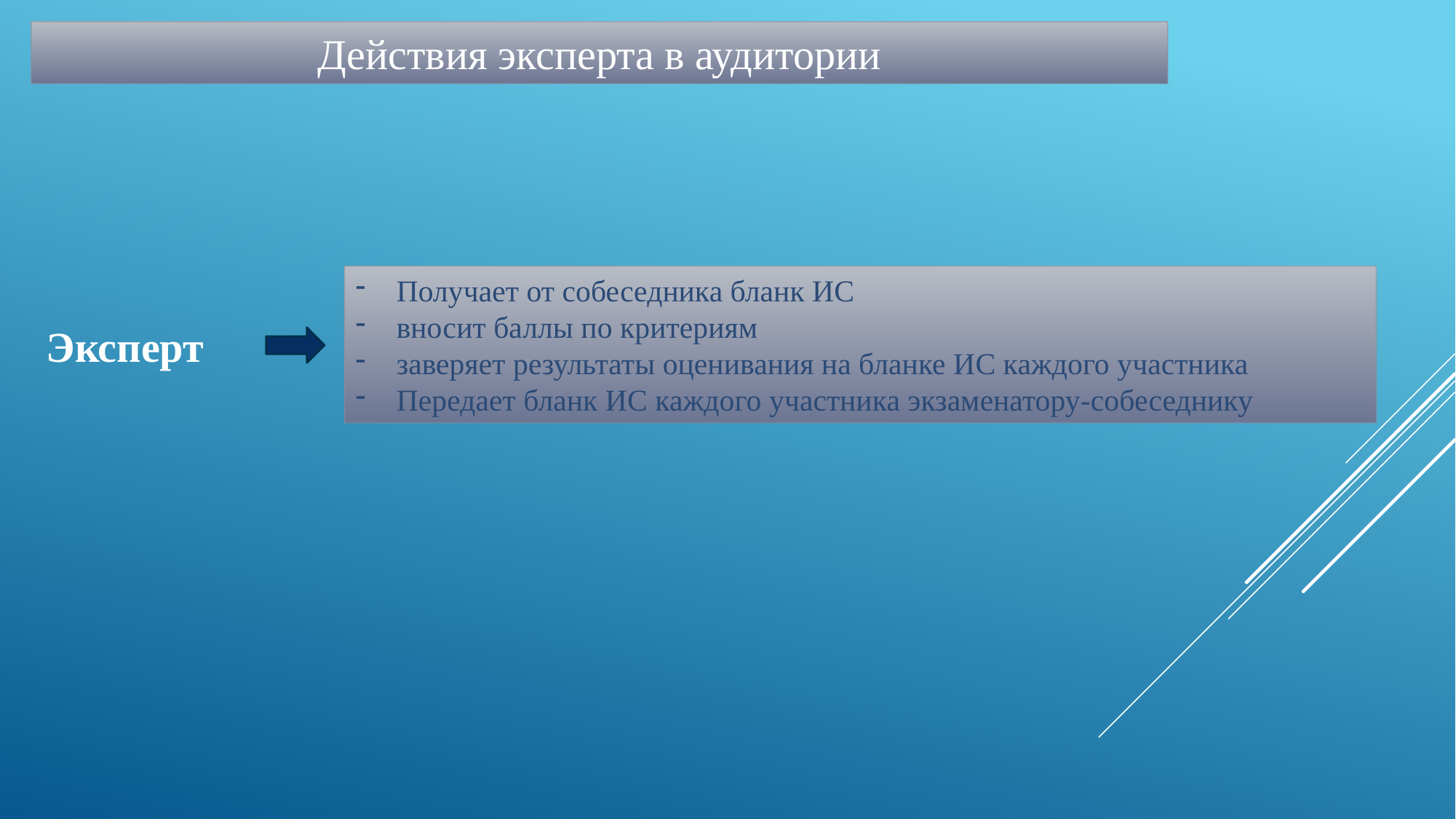

Действия эксперта в аудитории

#

Получает от собеседника бланк ИС
вносит баллы по критериям
заверяет результаты оценивания на бланке ИС каждого участника
Передает бланк ИС каждого участника экзаменатору-собеседнику
Эксперт